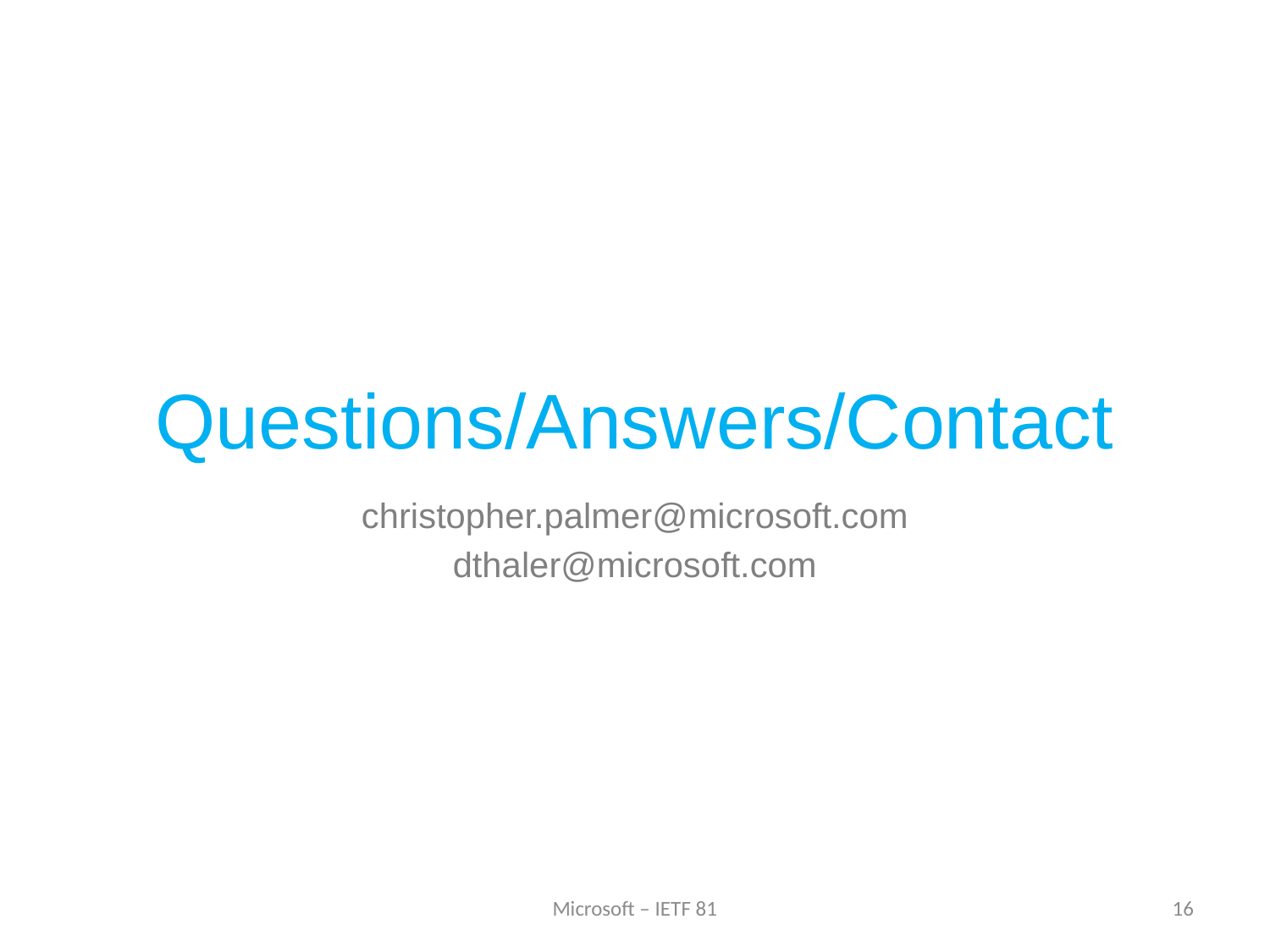

# Questions/Answers/Contact
christopher.palmer@microsoft.com
dthaler@microsoft.com

Microsoft – IETF 81
16